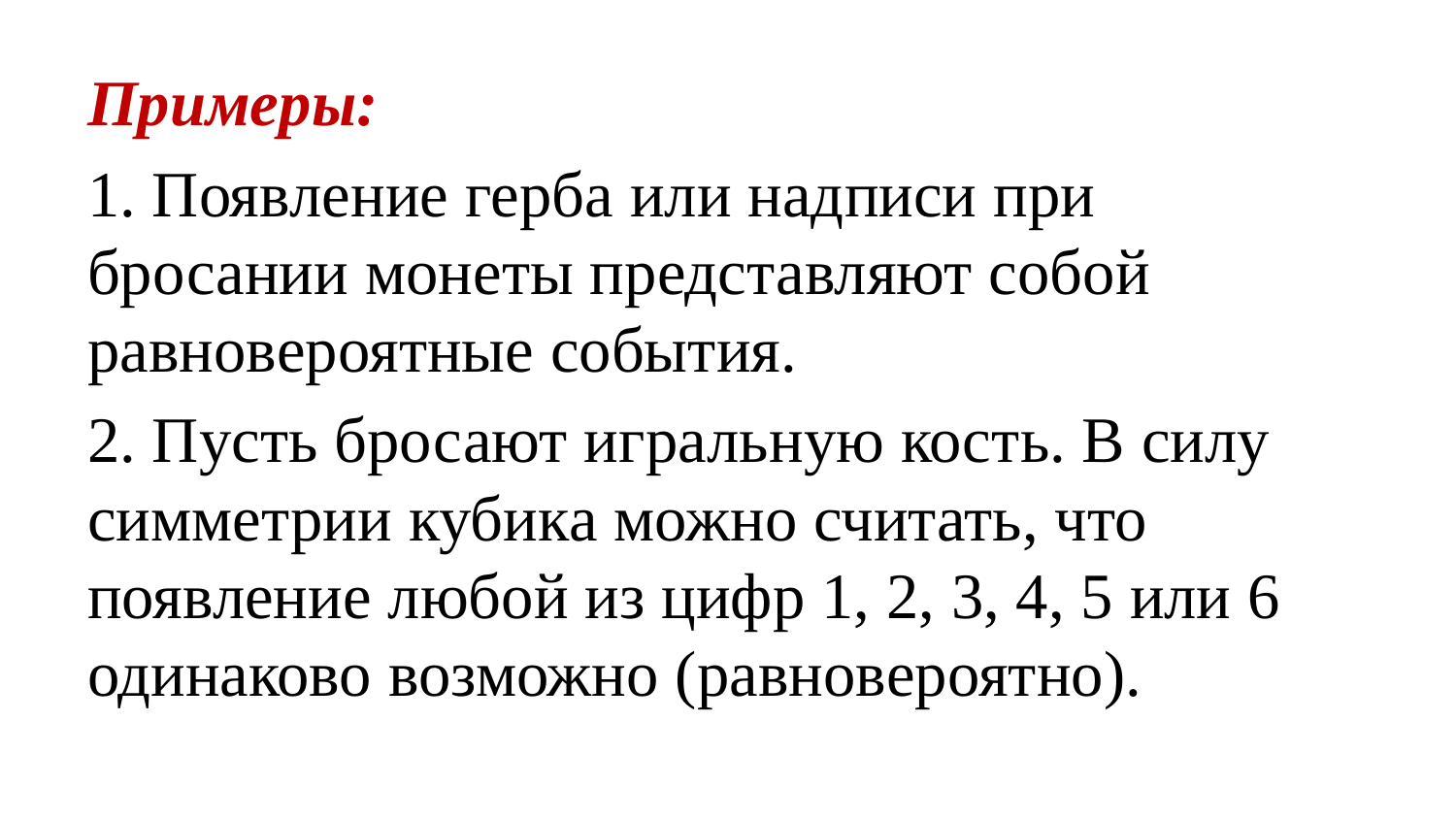

Примеры:
1. Появление герба или надписи при бросании монеты представляют собой равновероятные события.
2. Пусть бросают игральную кость. В силу симметрии кубика можно считать, что появление любой из цифр 1, 2, 3, 4, 5 или 6 одинаково возможно (равновероятно).